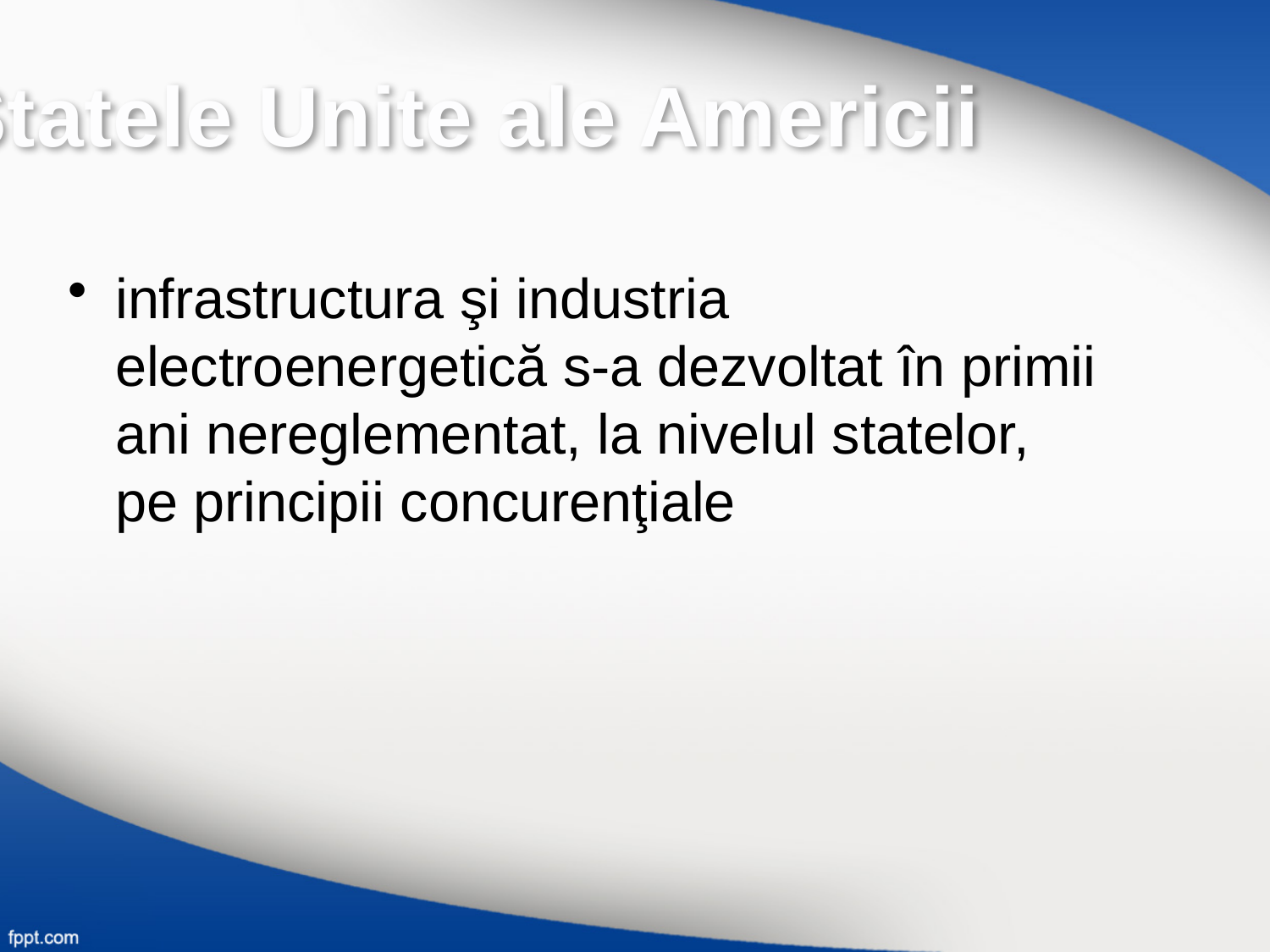

Statele Unite ale Americii
infrastructura şi industria electroenergetică s-a dezvoltat în primii ani nereglementat, la nivelul statelor, pe principii concurenţiale